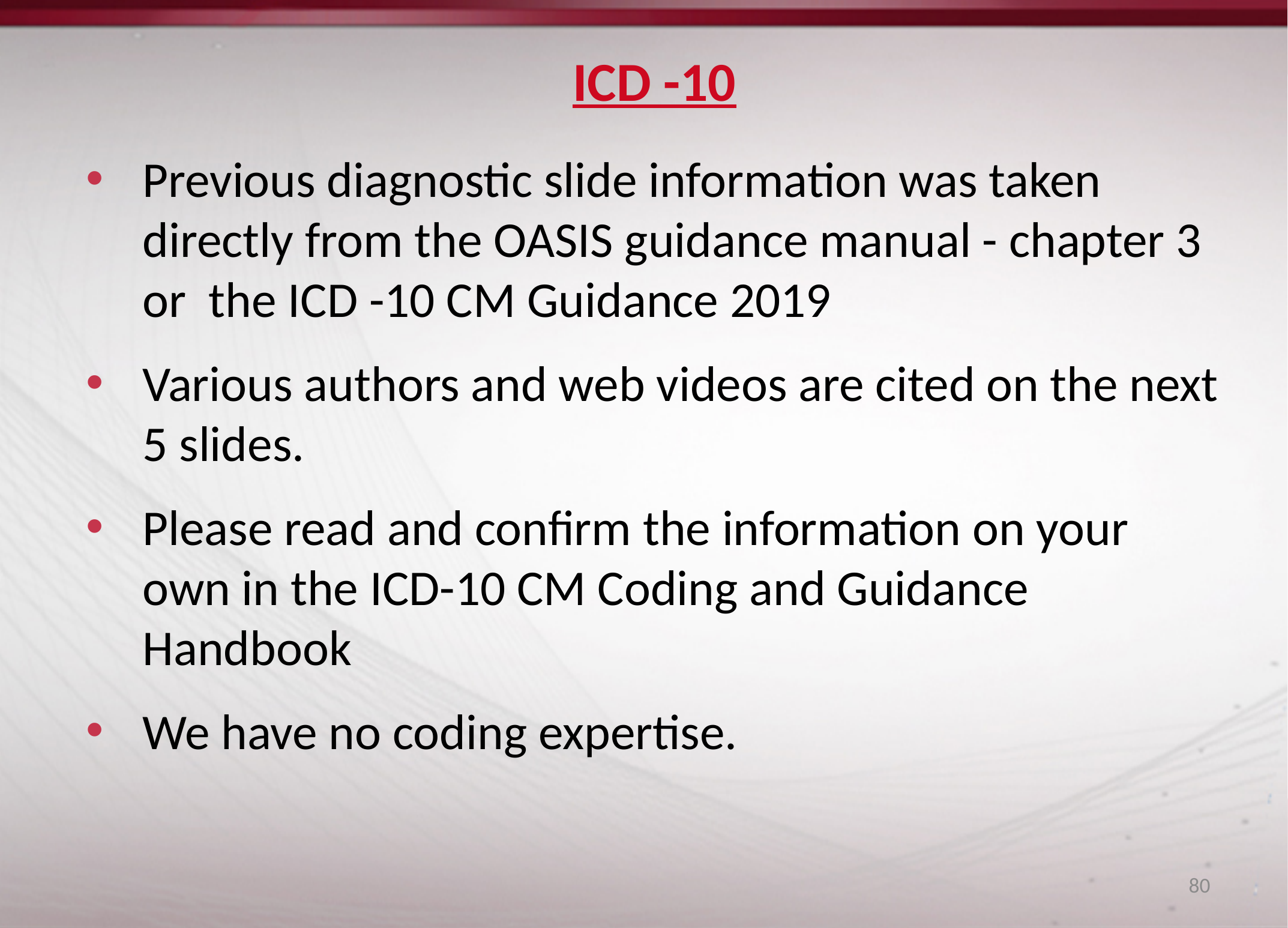

# ICD -10
Previous diagnostic slide information was taken directly from the OASIS guidance manual - chapter 3 or  the ICD -10 CM Guidance 2019

Various authors and web videos are cited on the next 5 slides.

Please read and confirm the information on your own in the ICD-10 CM Coding and Guidance Handbook

We have no coding expertise.
80